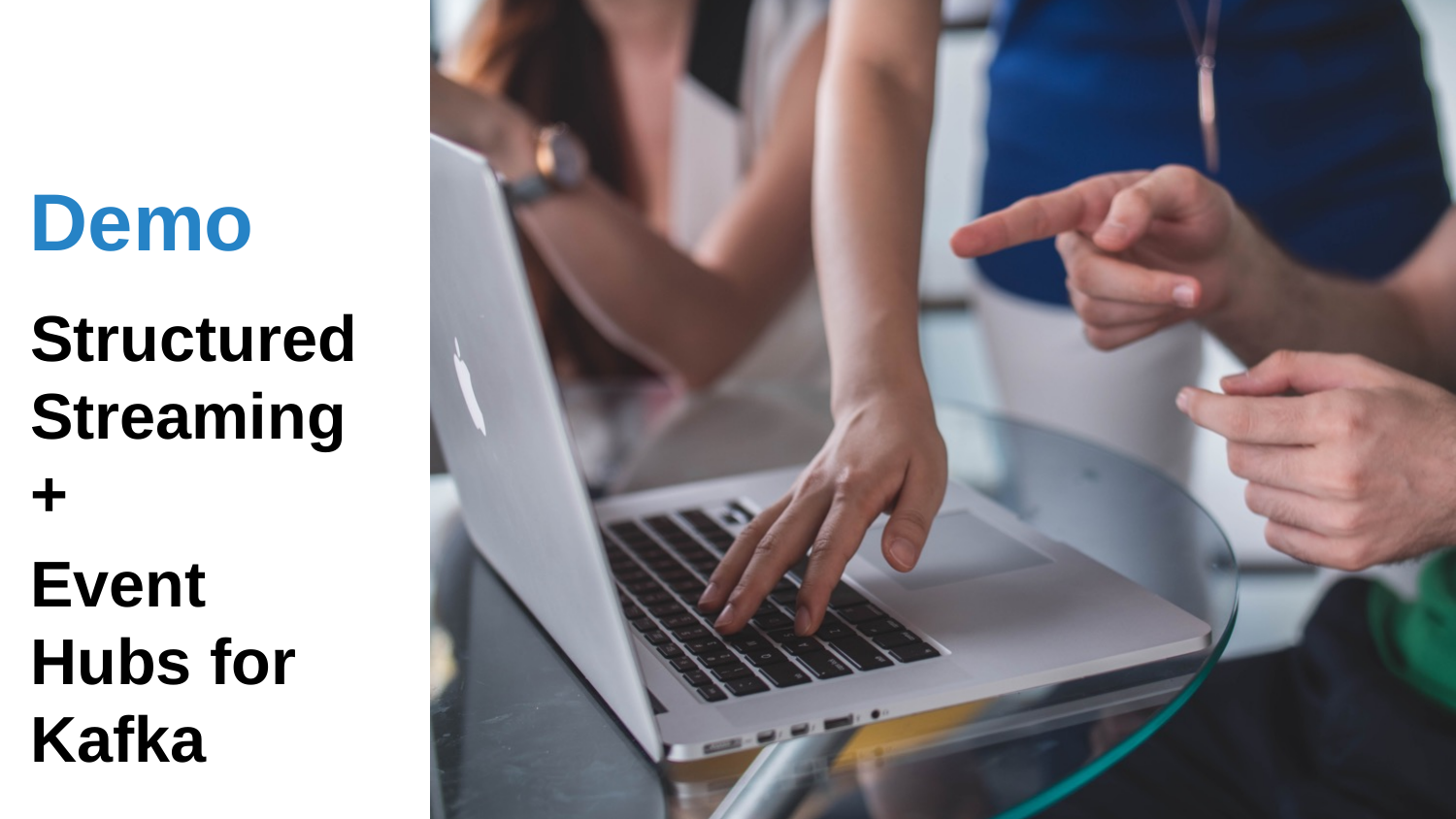

Structured Streaming +
Event Hubs for Kafka